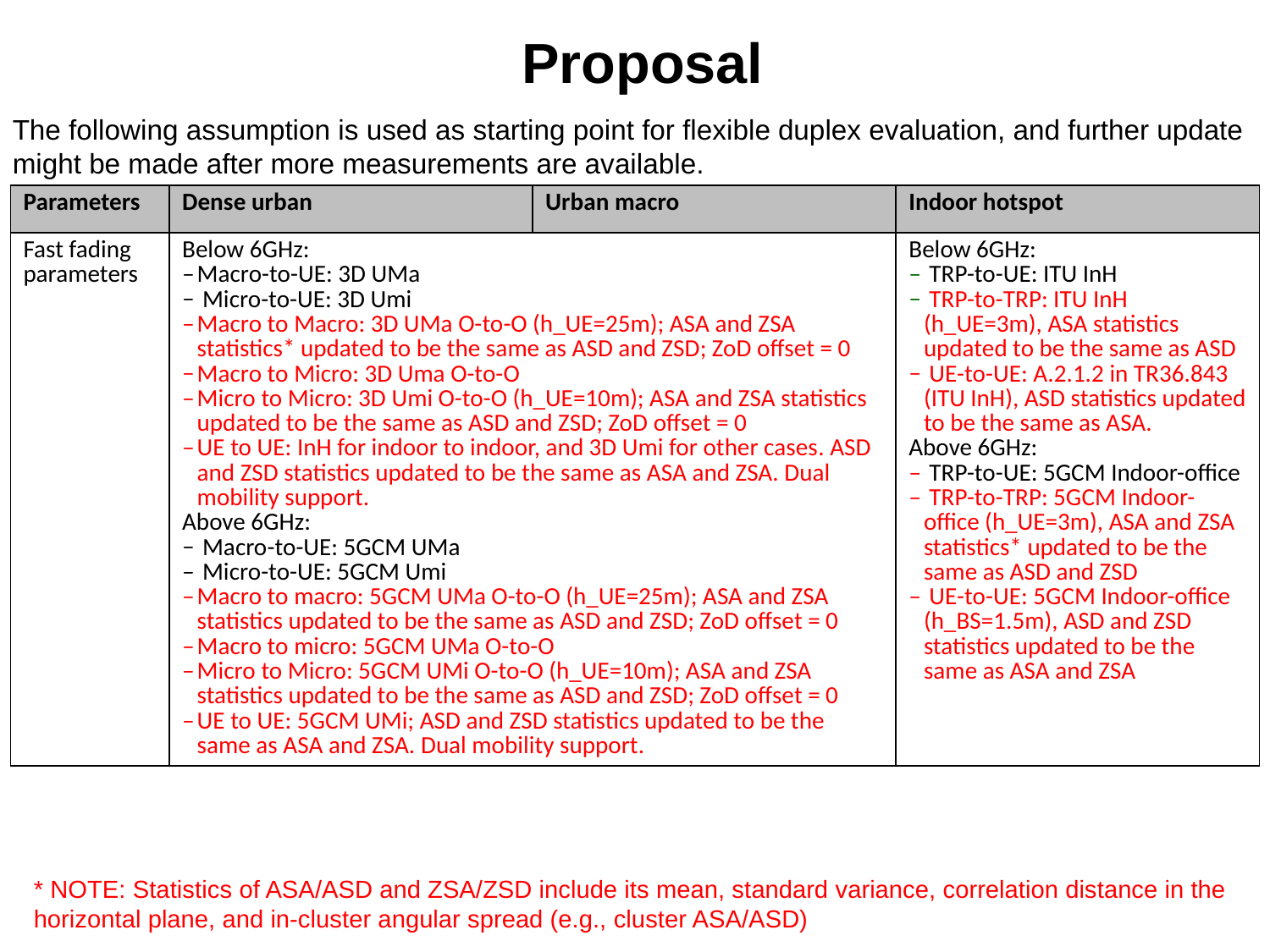

Proposal
The following assumption is used as starting point for flexible duplex evaluation, and further update might be made after more measurements are available.
| Parameters | Dense urban | Urban macro | Indoor hotspot |
| --- | --- | --- | --- |
| Fast fading parameters | Below 6GHz: Macro-to-UE: 3D UMa Micro-to-UE: 3D Umi Macro to Macro: 3D UMa O-to-O (h\_UE=25m); ASA and ZSA statistics\* updated to be the same as ASD and ZSD; ZoD offset = 0 Macro to Micro: 3D Uma O-to-O Micro to Micro: 3D Umi O-to-O (h\_UE=10m); ASA and ZSA statistics updated to be the same as ASD and ZSD; ZoD offset = 0 UE to UE: InH for indoor to indoor, and 3D Umi for other cases. ASD and ZSD statistics updated to be the same as ASA and ZSA. Dual mobility support. Above 6GHz: Macro-to-UE: 5GCM UMa Micro-to-UE: 5GCM Umi Macro to macro: 5GCM UMa O-to-O (h\_UE=25m); ASA and ZSA statistics updated to be the same as ASD and ZSD; ZoD offset = 0 Macro to micro: 5GCM UMa O-to-O Micro to Micro: 5GCM UMi O-to-O (h\_UE=10m); ASA and ZSA statistics updated to be the same as ASD and ZSD; ZoD offset = 0 UE to UE: 5GCM UMi; ASD and ZSD statistics updated to be the same as ASA and ZSA. Dual mobility support. |  | Below 6GHz: TRP-to-UE: ITU InH TRP-to-TRP: ITU InH (h\_UE=3m), ASA statistics updated to be the same as ASD UE-to-UE: A.2.1.2 in TR36.843 (ITU InH), ASD statistics updated to be the same as ASA. Above 6GHz: TRP-to-UE: 5GCM Indoor-office TRP-to-TRP: 5GCM Indoor-office (h\_UE=3m), ASA and ZSA statistics\* updated to be the same as ASD and ZSD UE-to-UE: 5GCM Indoor-office (h\_BS=1.5m), ASD and ZSD statistics updated to be the same as ASA and ZSA |
* NOTE: Statistics of ASA/ASD and ZSA/ZSD include its mean, standard variance, correlation distance in the horizontal plane, and in-cluster angular spread (e.g., cluster ASA/ASD)